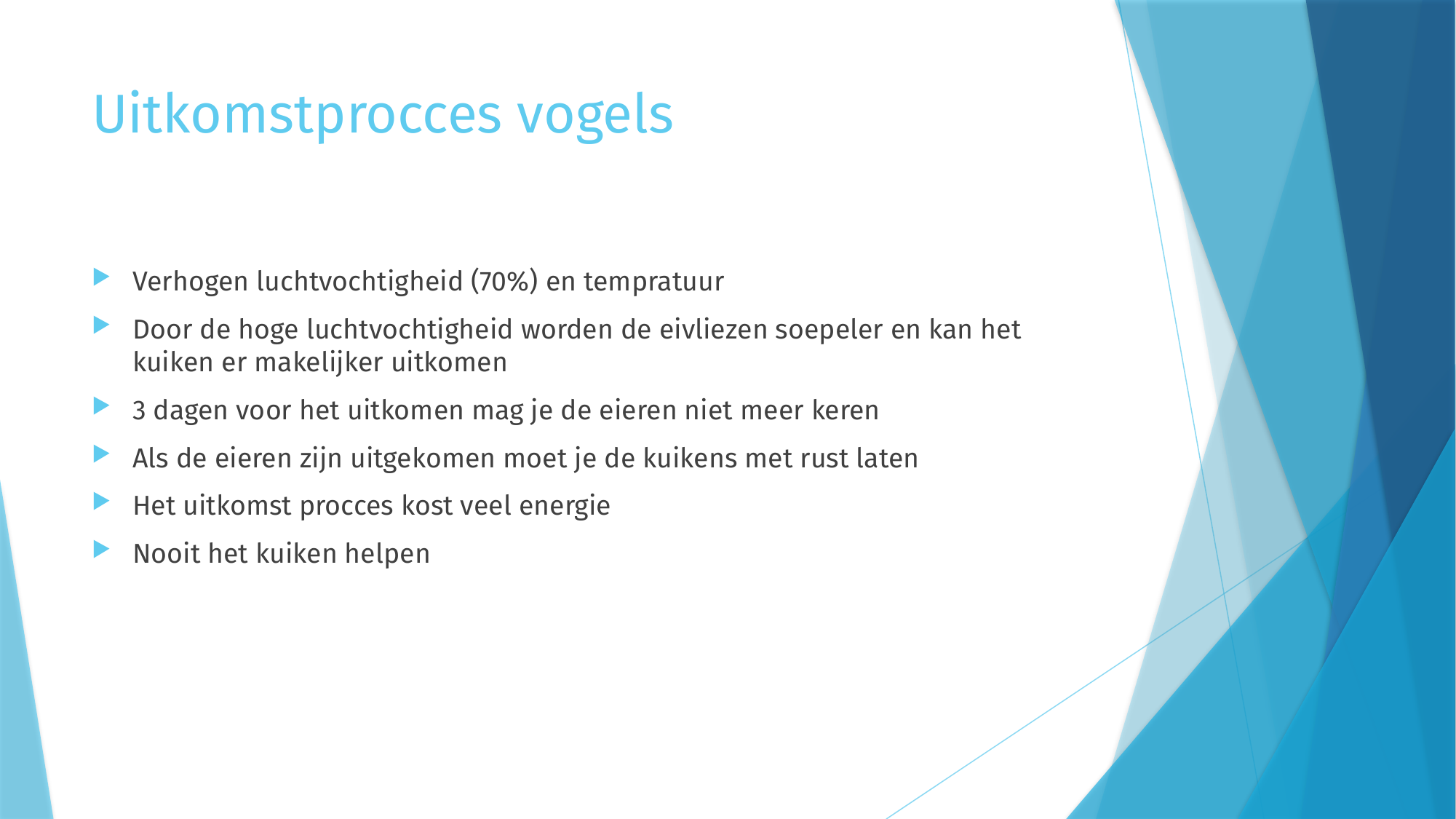

# Uitkomstprocces vogels
Verhogen luchtvochtigheid (70%) en tempratuur
Door de hoge luchtvochtigheid worden de eivliezen soepeler en kan het kuiken er makelijker uitkomen
3 dagen voor het uitkomen mag je de eieren niet meer keren
Als de eieren zijn uitgekomen moet je de kuikens met rust laten
Het uitkomst procces kost veel energie
Nooit het kuiken helpen